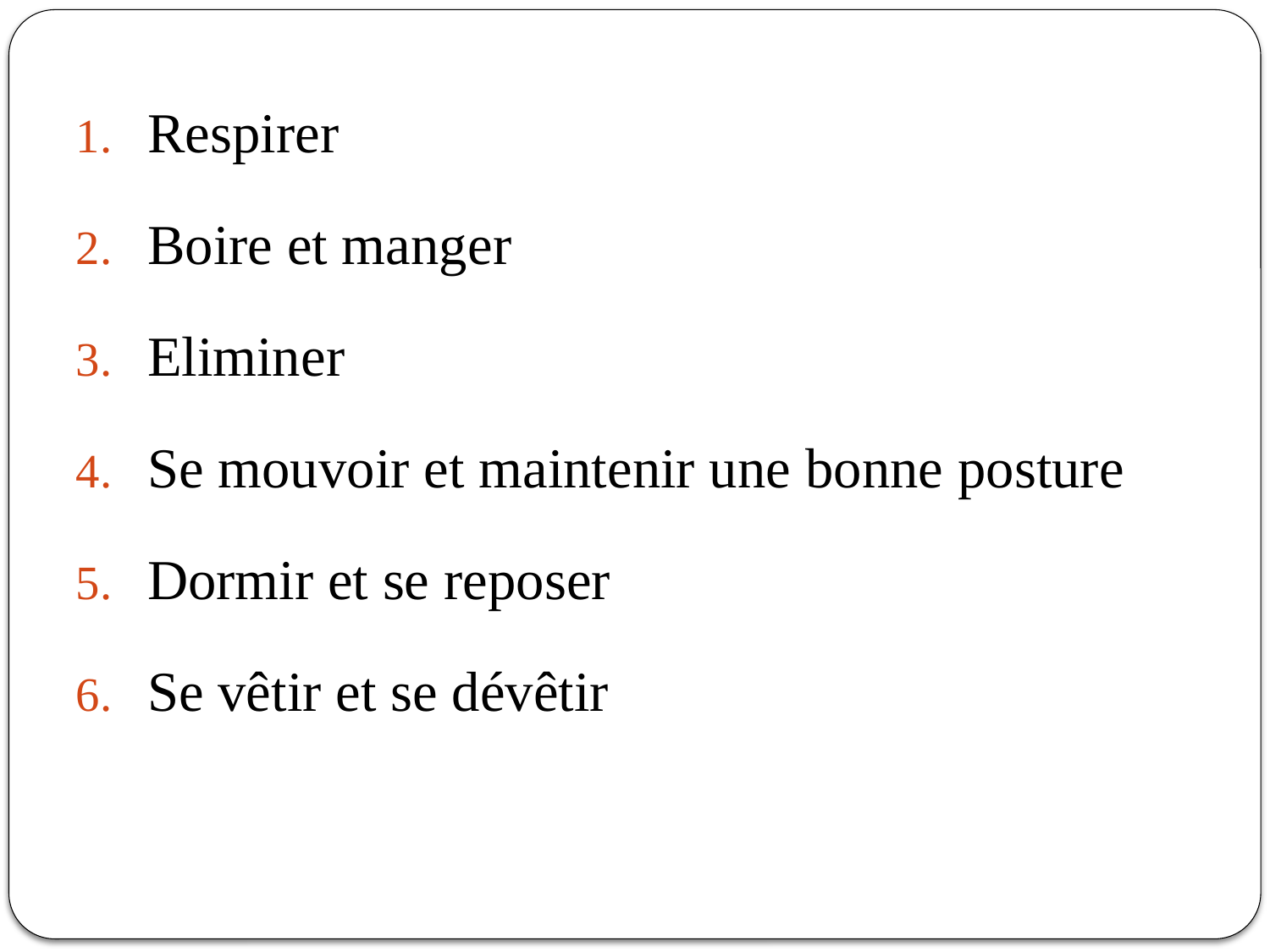

Respirer
Boire et manger
Eliminer
Se mouvoir et maintenir une bonne posture
Dormir et se reposer
Se vêtir et se dévêtir